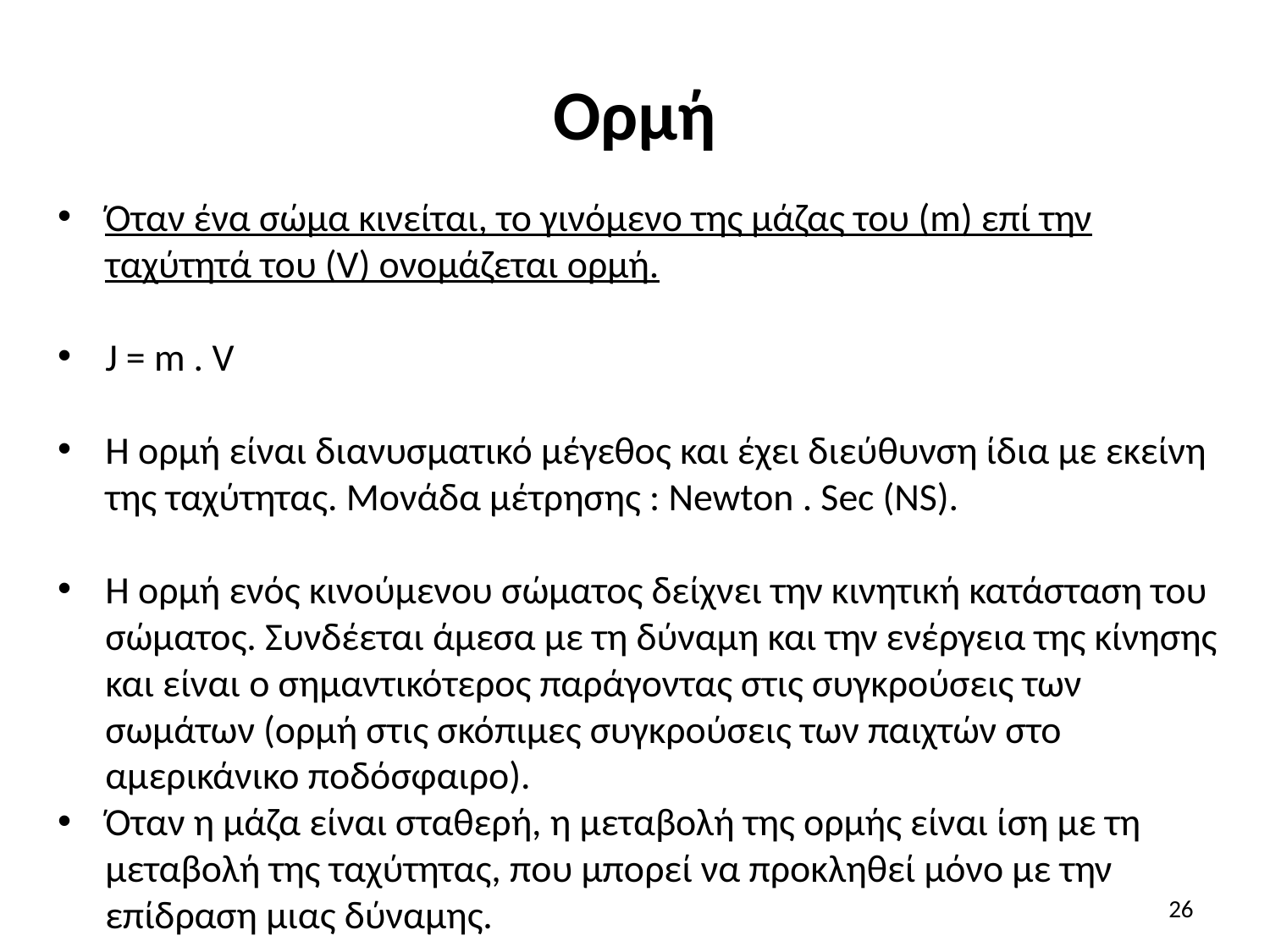

# Ορμή
Όταν ένα σώμα κινείται, το γινόμενο της μάζας του (m) επί την ταχύτητά του (V) ονομάζεται ορμή.

J = m . V

Η ορμή είναι διανυσματικό μέγεθος και έχει διεύθυνση ίδια με εκείνη της ταχύτητας. Μονάδα μέτρησης : Newton . Sec (NS).

Η ορμή ενός κινούμενου σώματος δείχνει την κινητική κατάσταση του σώματος. Συνδέεται άμεσα με τη δύναμη και την ενέργεια της κίνησης και είναι ο σημαντικότερος παράγοντας στις συγκρούσεις των σωμάτων (ορμή στις σκόπιμες συγκρούσεις των παιχτών στο αμερικάνικο ποδόσφαιρο).
Όταν η μάζα είναι σταθερή, η μεταβολή της ορμής είναι ίση με τη μεταβολή της ταχύτητας, που μπορεί να προκληθεί μόνο με την επίδραση μιας δύναμης.
26